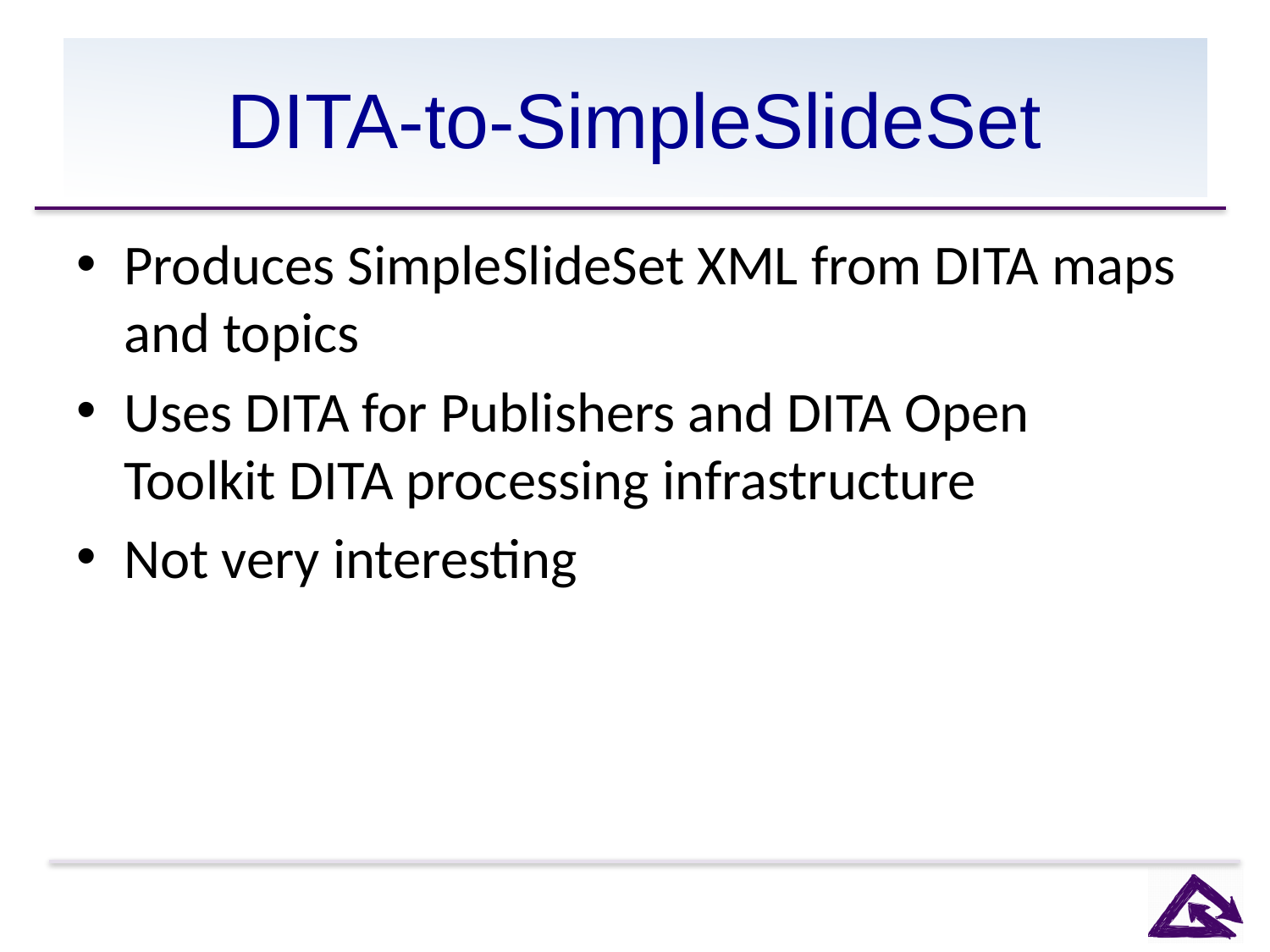

# DITA-to-SimpleSlideSet
Produces SimpleSlideSet XML from DITA maps and topics
Uses DITA for Publishers and DITA Open Toolkit DITA processing infrastructure
Not very interesting